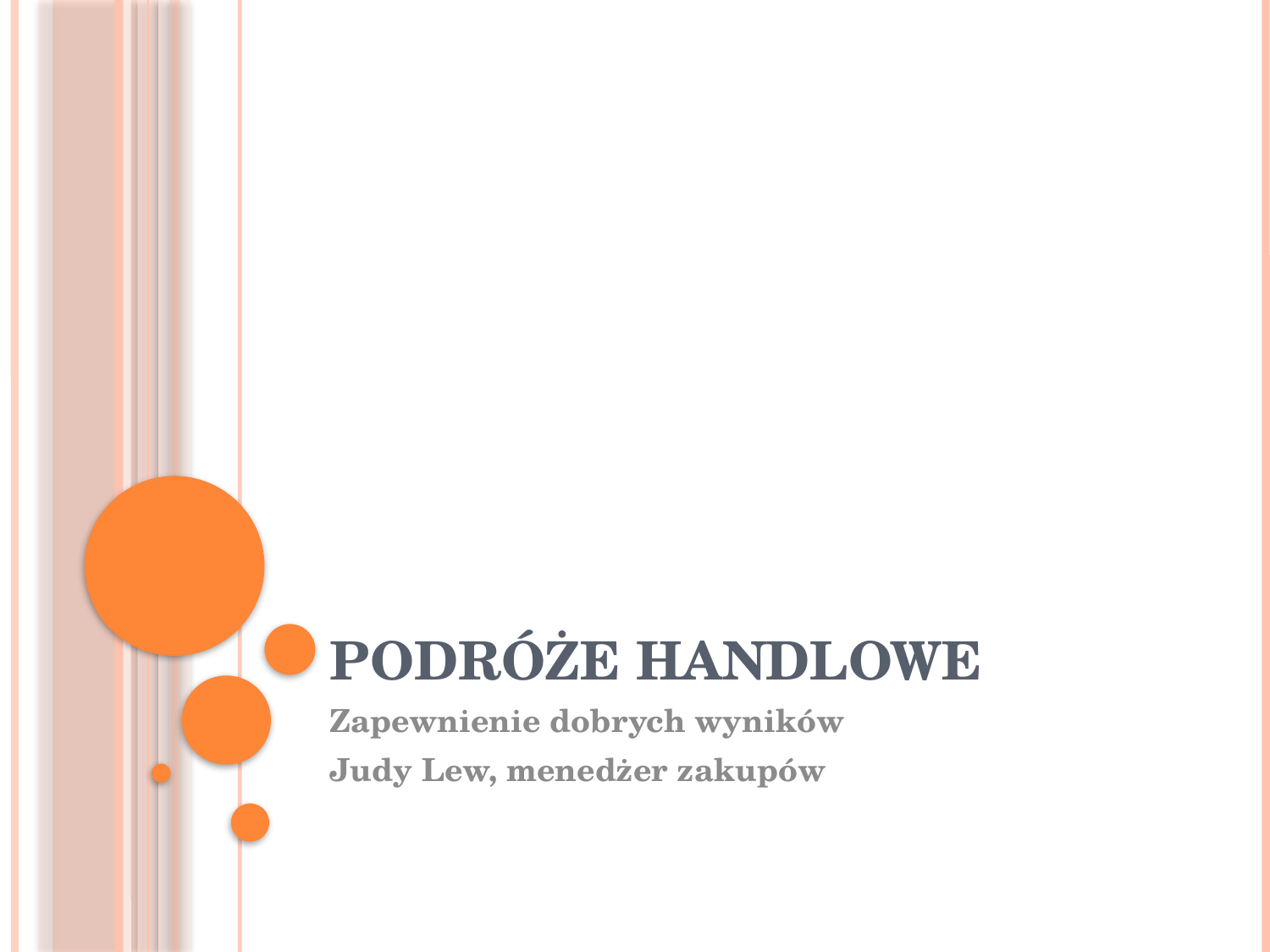

# Podróże handlowe
Zapewnienie dobrych wyników
Judy Lew, menedżer zakupów